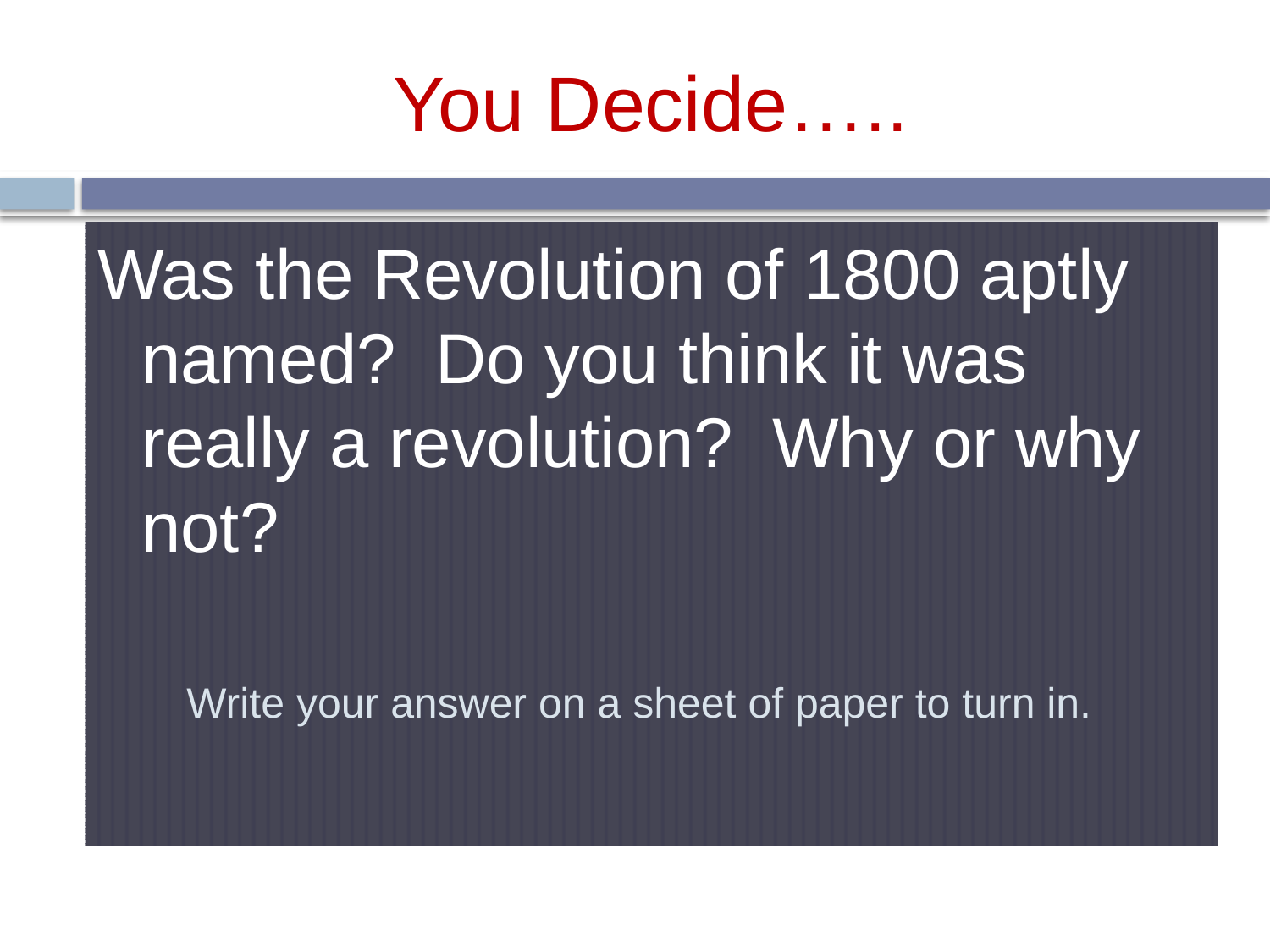

# You Decide…..
Was the Revolution of 1800 aptly named?  Do you think it was really a revolution?  Why or why not?

Write your answer on a sheet of paper to turn in.